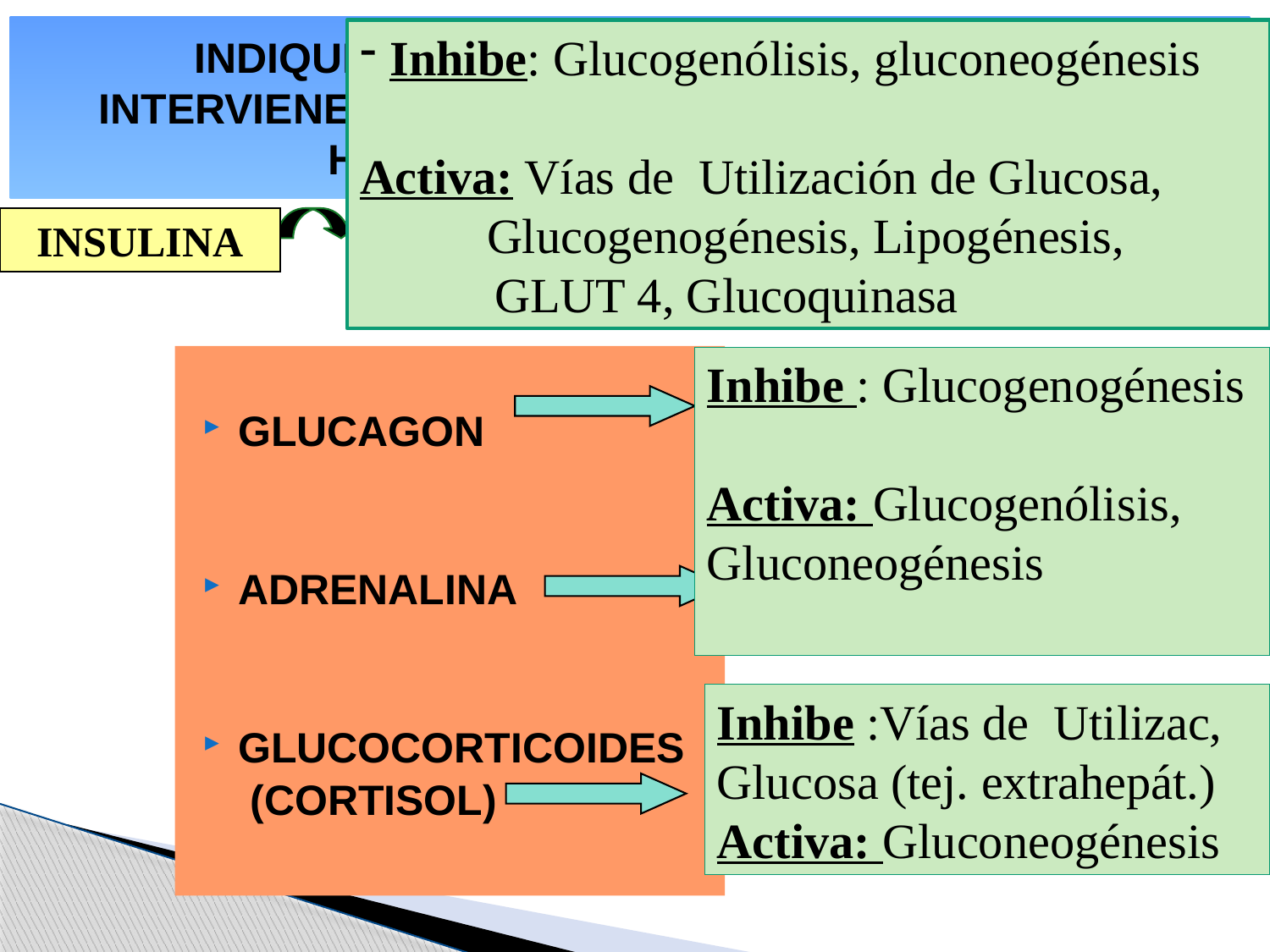

# INDIQUE SOBRE QUE VIAS METABÓLICAS INTERVIENEN IAS HORMONAS PARA MANTENER LA HOMEOSTASIS DE GLUCOSA
Inhibe: Glucogenólisis, gluconeogénesis

Activa: Vías de  Utilización de Glucosa, 		Glucogenogénesis, Lipogénesis,
           GLUT 4, Glucoquinasa
INSULINA

HIPOGLUCEMIANTE

GLUCAGON

ADRENALINA

GLUCOCORTICOIDES
    (CORTISOL)

Inhibe : Glucogenogénesis

Activa: Glucogenólisis,
Gluconeogénesis

HIPERGLUCEMIANTE

HIPERGLUCEMIANTE

Inhibe :Vías de  Utilizac, Glucosa (tej. extrahepát.)
Activa: Gluconeogénesis
HIPERGLUCEMIANTE